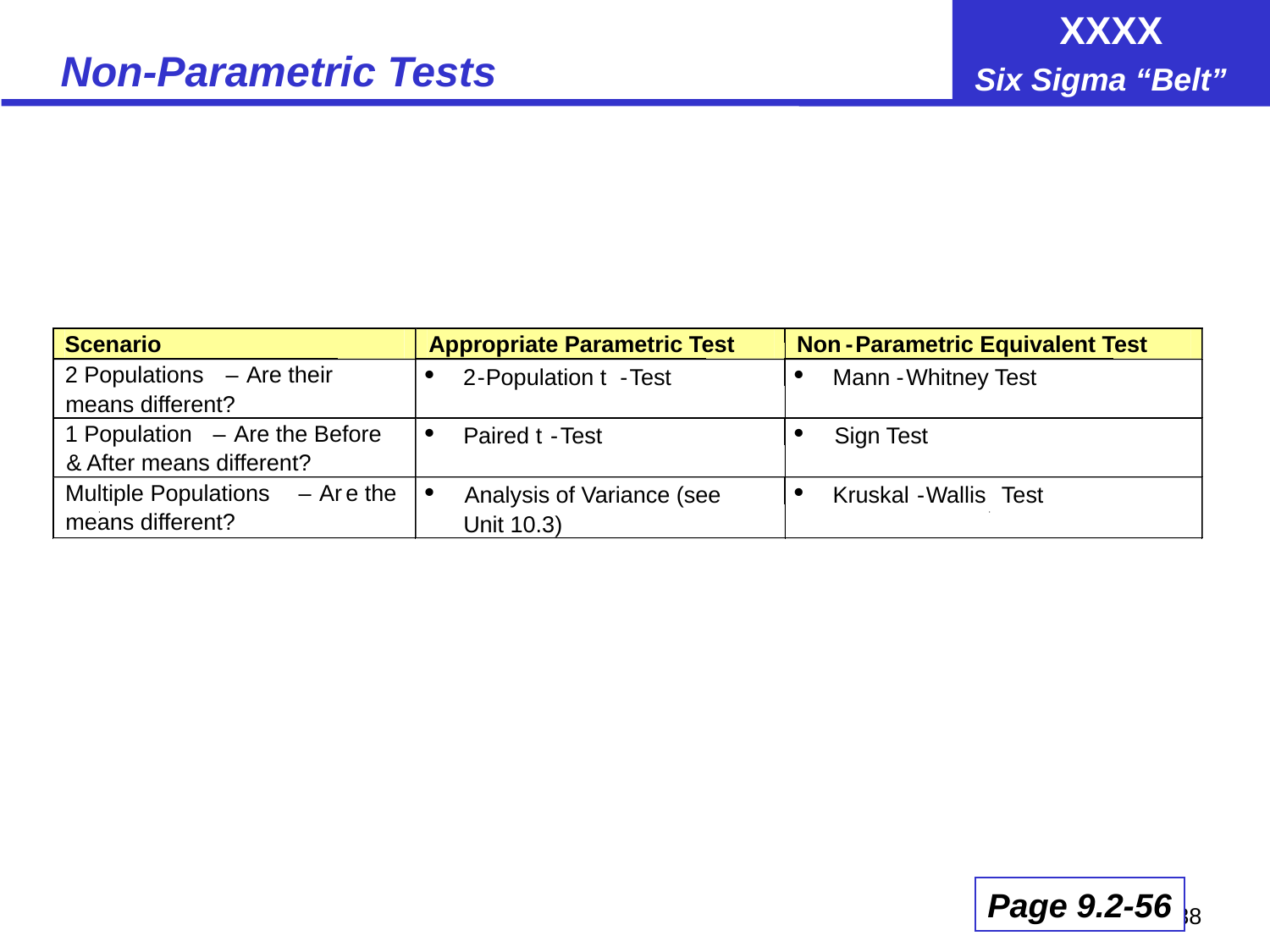

# Non-Parametric Tests

Scenario

Appropriate Parametric Test

Non
-
Parametric Equivalent Test

•

•

2 Populations
–
 Are their

2
-
Population t
-
Test

Mann
-
Whitney Test

means different?

•
•

1 Population
–
 Are the Before

Paired t
-
Test

Sign Test

& After means different?

•
•
Multiple Populations
–
 Ar
e the

Analysis of Variance (see

Kruskal
-
Wallis
 Test

means different?

Unit 10.3)

Page 9.2-56